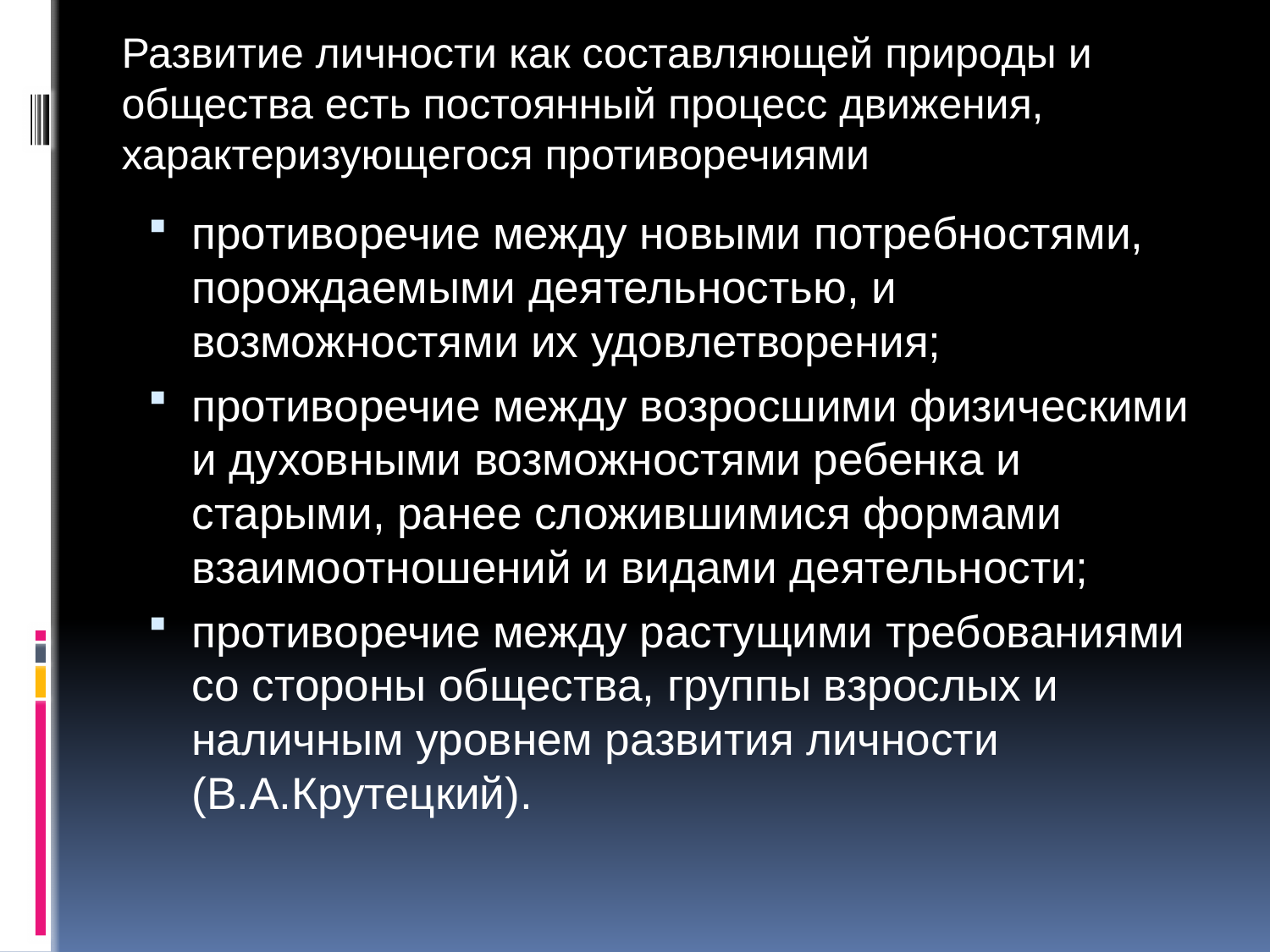

Развитие личности как составляющей природы и общества есть постоянный процесс движения, характеризующегося противоречиями

противоречие между новыми потребностями, порождаемыми деятельностью, и возможностями их удовлетворения;
противоречие между возросшими физическими и духовными возможностями ребенка и старыми, ранее сложившимися формами взаимоотношений и видами деятельности;
противоречие между растущими требованиями со стороны общества, группы взрослых и наличным уровнем развития личности (В.А.Крутецкий).